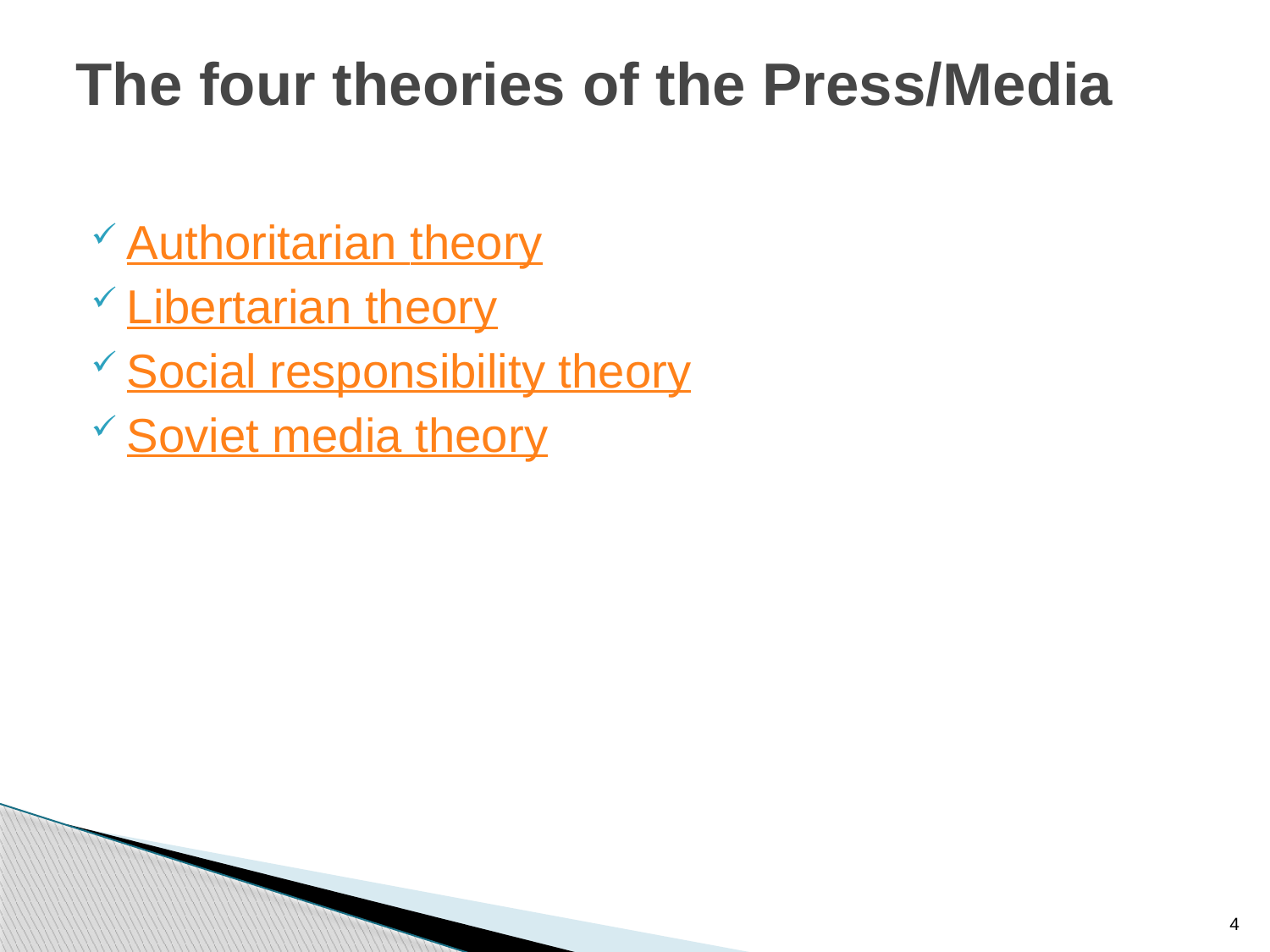

# The four theories of the Press/Media
Authoritarian theory
Libertarian theory
Social responsibility theory
Soviet media theory

4